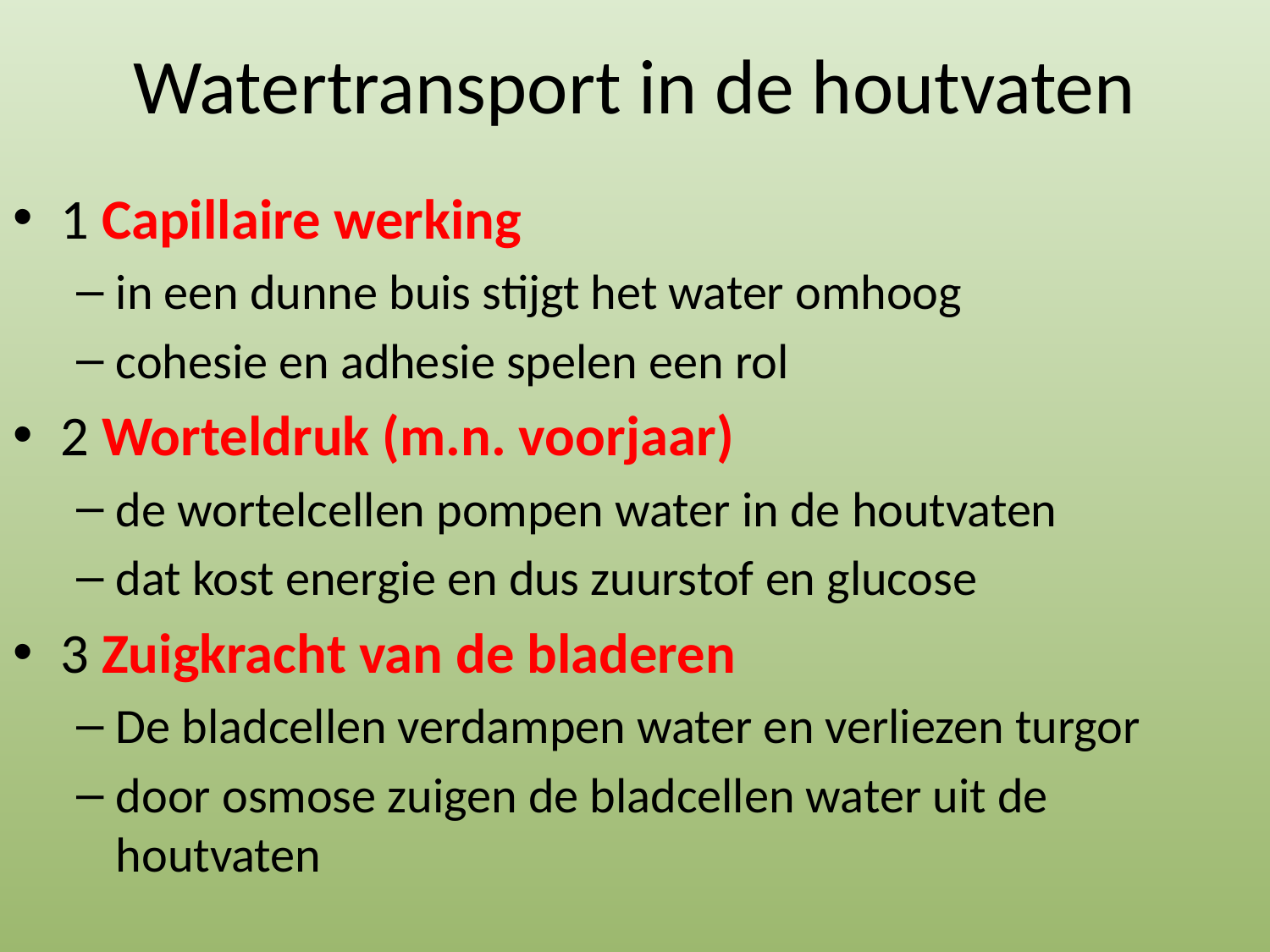

# Watertransport in de houtvaten
1 Capillaire werking
in een dunne buis stijgt het water omhoog
cohesie en adhesie spelen een rol
2 Worteldruk (m.n. voorjaar)
de wortelcellen pompen water in de houtvaten
dat kost energie en dus zuurstof en glucose
3 Zuigkracht van de bladeren
De bladcellen verdampen water en verliezen turgor
door osmose zuigen de bladcellen water uit de houtvaten